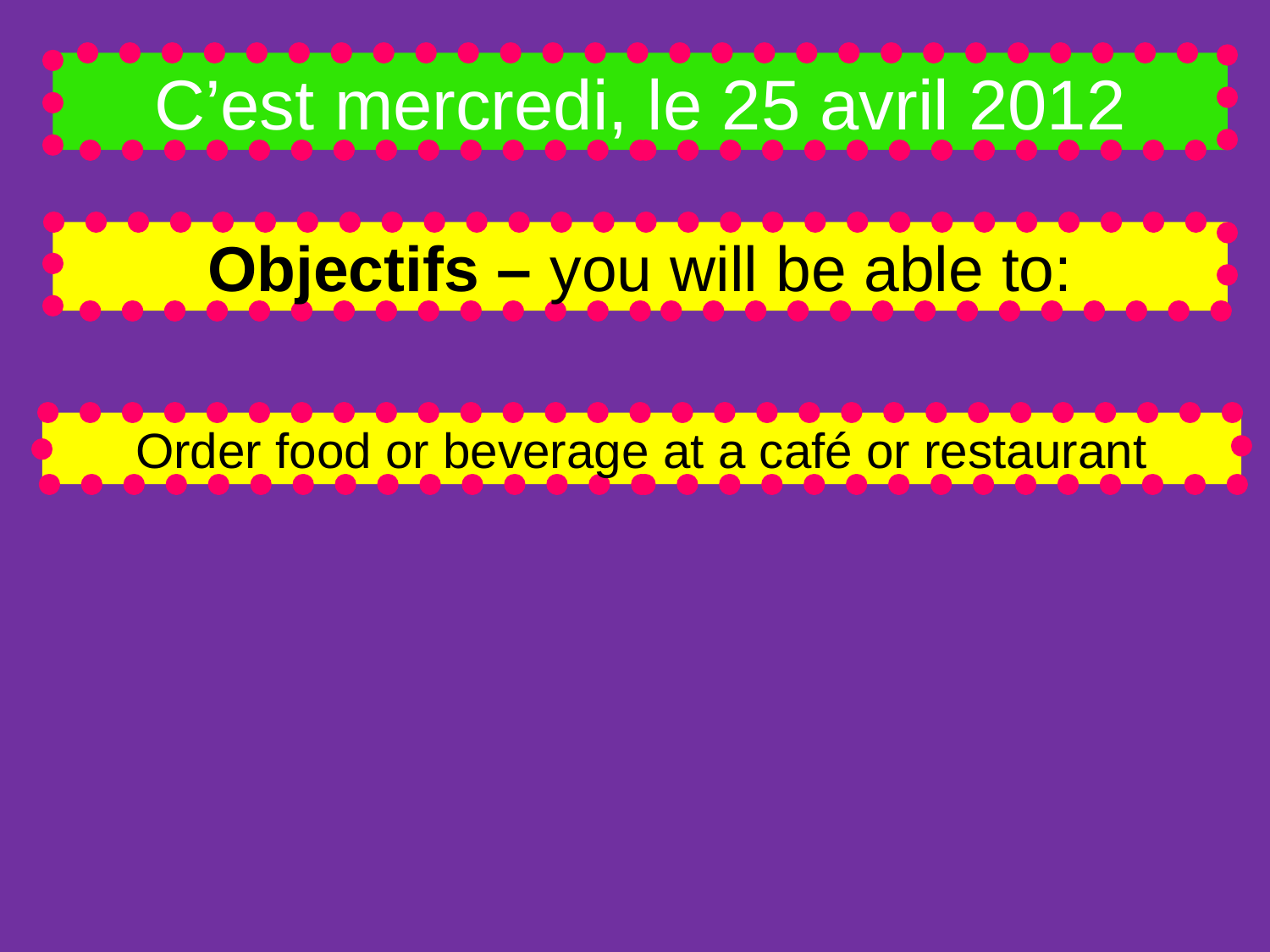

C’est mercredi, le 25 avril 2012
Objectifs – you will be able to:
Order food or beverage at a café or restaurant